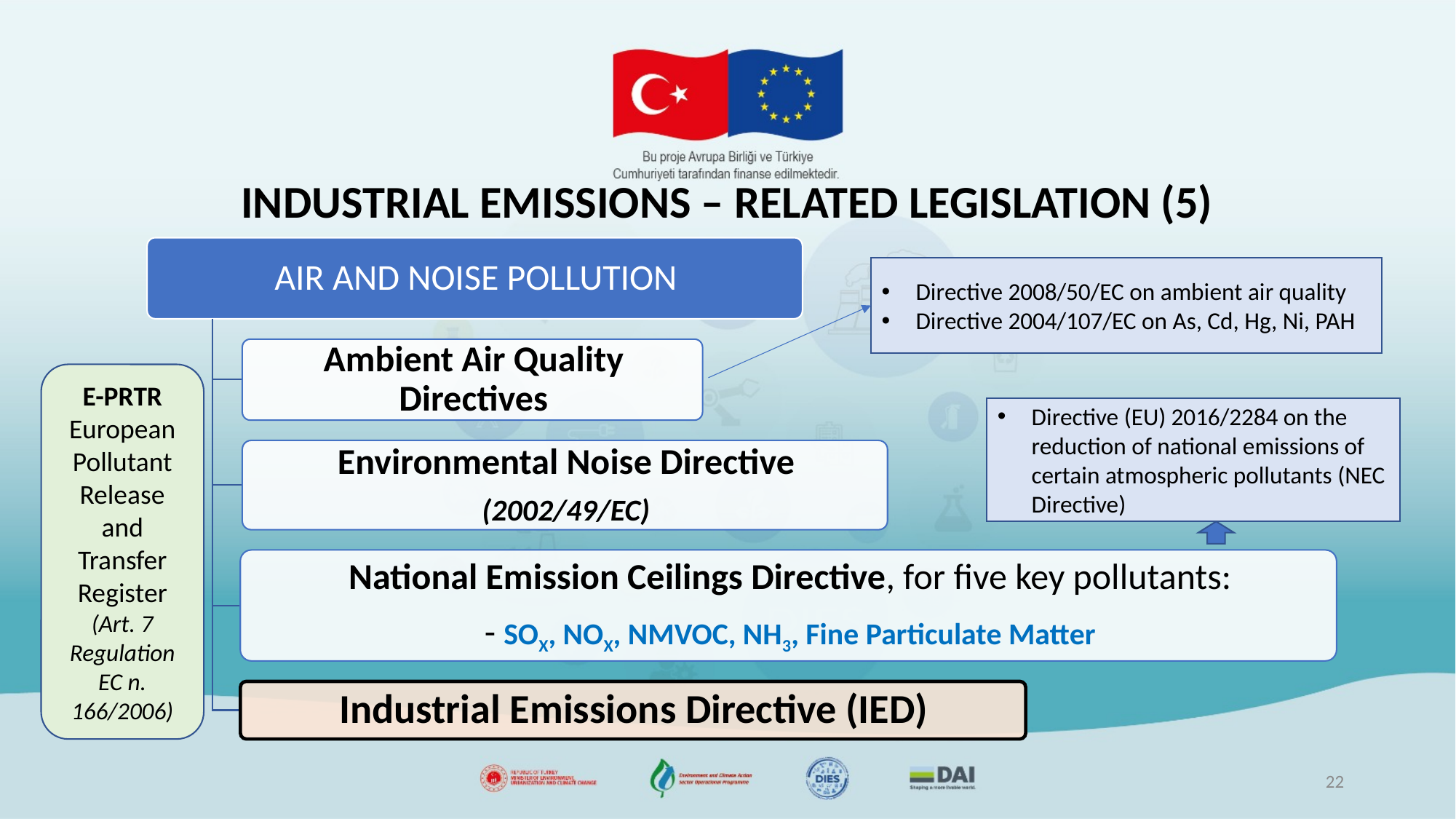

# INDUSTRIAL EMISSIONS – RELATED LEGISLATION (5)
AIR AND NOISE POLLUTION
Ambient Air Quality Directives
Environmental Noise Directive
(2002/49/EC)
National Emission Ceilings Directive, for five key pollutants:
- SOX, NOX, NMVOC, NH3, Fine Particulate Matter
Industrial Emissions Directive (IED)
Directive 2008/50/EC on ambient air quality
Directive 2004/107/EC on As, Cd, Hg, Ni, PAH
E-PRTR
European Pollutant Release and Transfer Register
(Art. 7 Regulation EC n. 166/2006)
Directive (EU) 2016/2284 on the reduction of national emissions of certain atmospheric pollutants (NEC Directive)

22